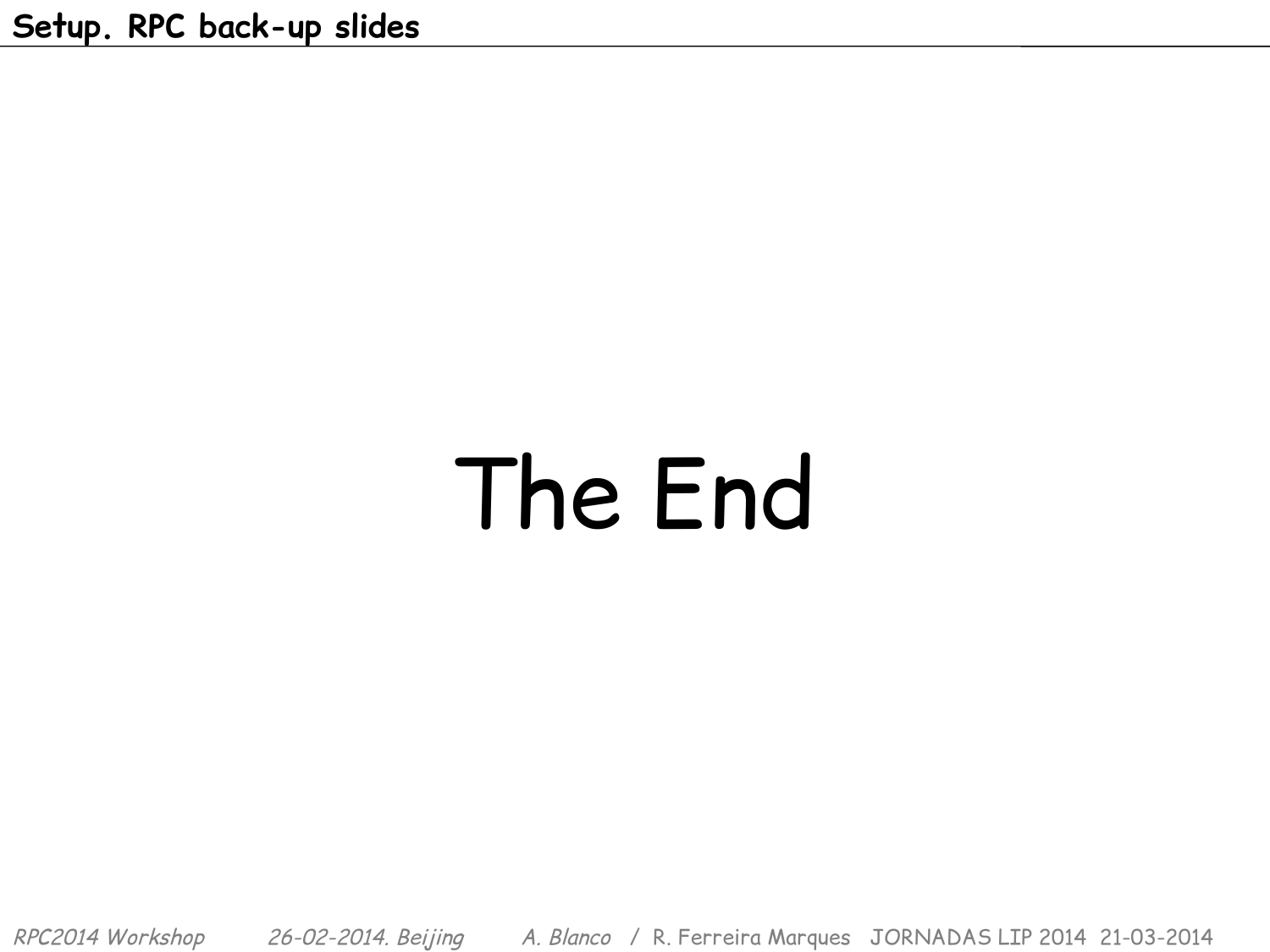

Setup. RPC back-up slides

The End
RPC2014 Workshop	26-02-2014. Beijing	A. Blanco   /  R. Ferreira Marques   JORNADAS LIP 2014  21-03-2014   26